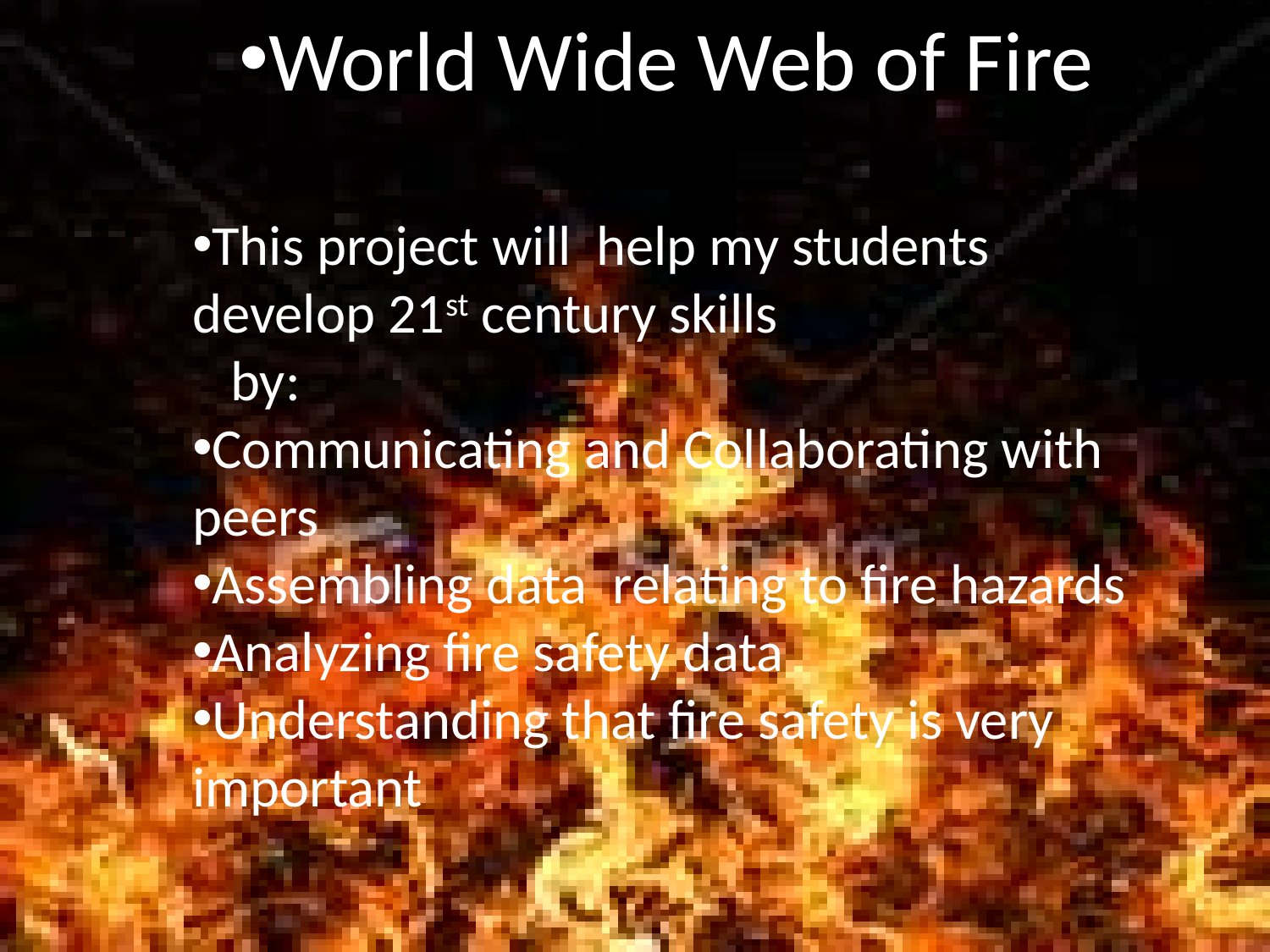

World Wide Web of Fire

This project will  help my students develop 21st century skills
   by:
Communicating and Collaborating with peers
Assembling data  relating to fire hazards
Analyzing fire safety data
Understanding that fire safety is very important